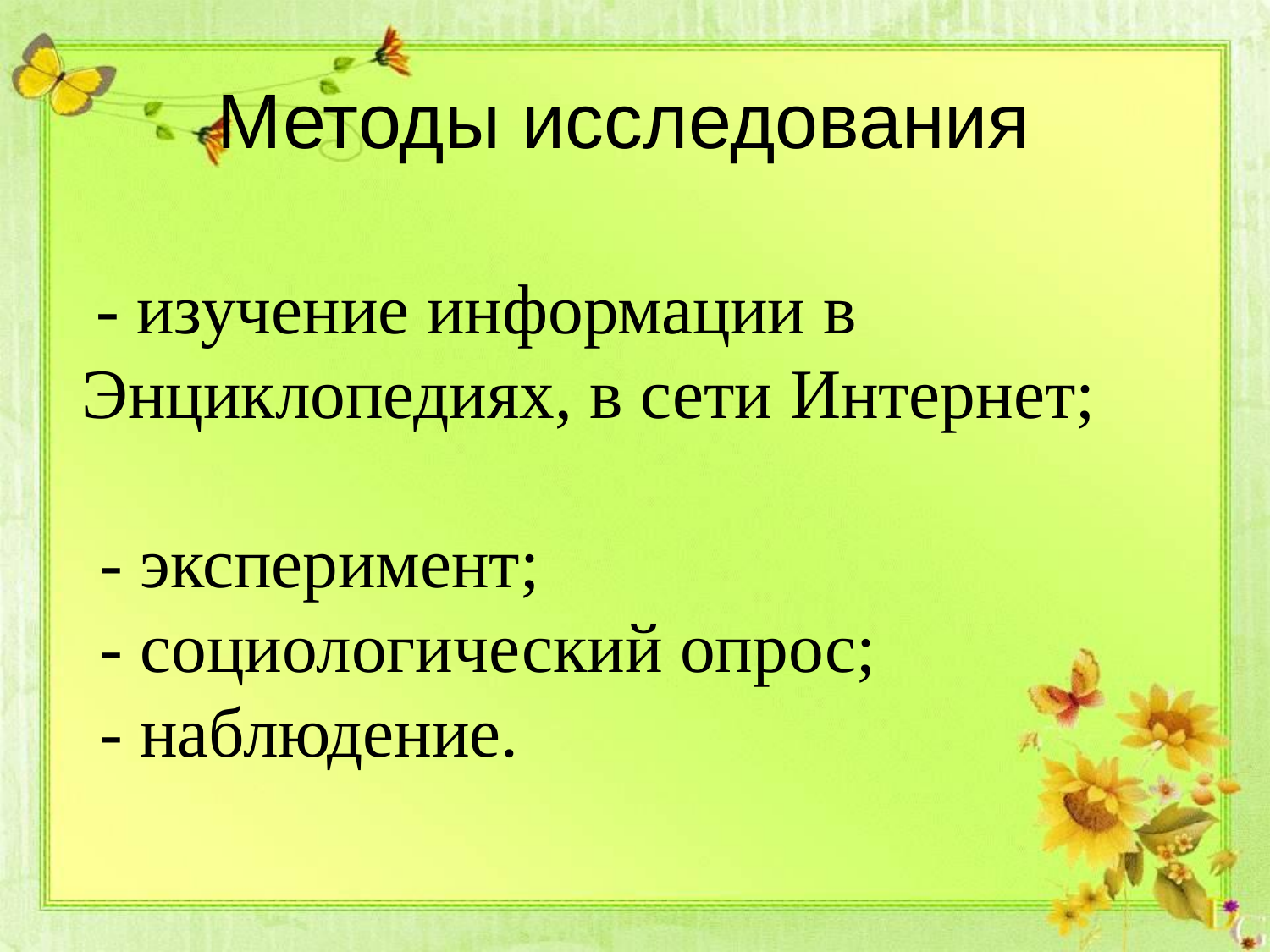

# Методы исследования
 - изучение информации в Энциклопедиях, в сети Интернет;
 - эксперимент;
 - социологический опрос;
 - наблюдение.